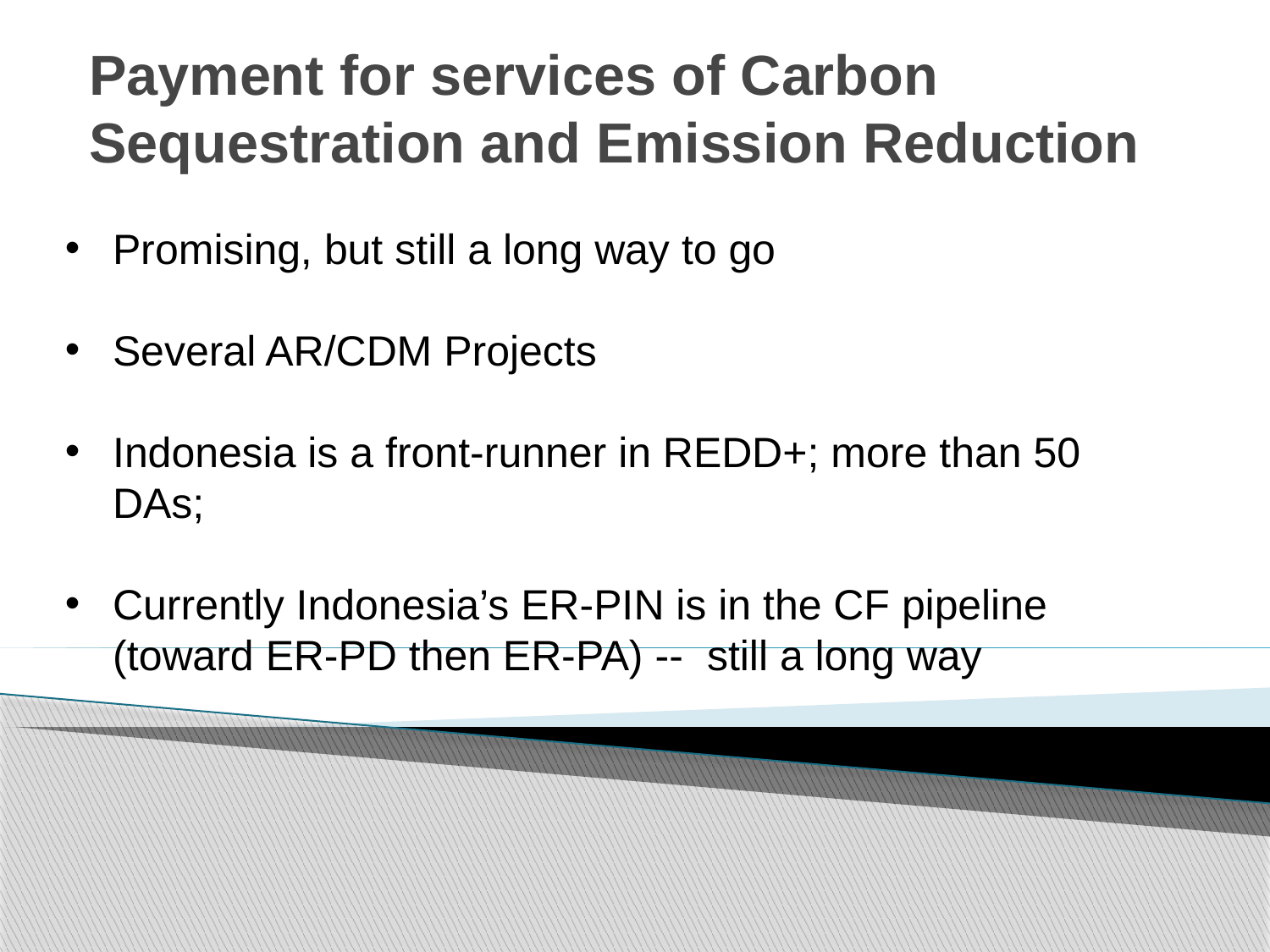

# Payment for services of Carbon Sequestration and Emission Reduction
Promising, but still a long way to go

Several AR/CDM Projects

Indonesia is a front-runner in REDD+; more than 50 DAs;

Currently Indonesia’s ER-PIN is in the CF pipeline (toward ER-PD then ER-PA) --  still a long way